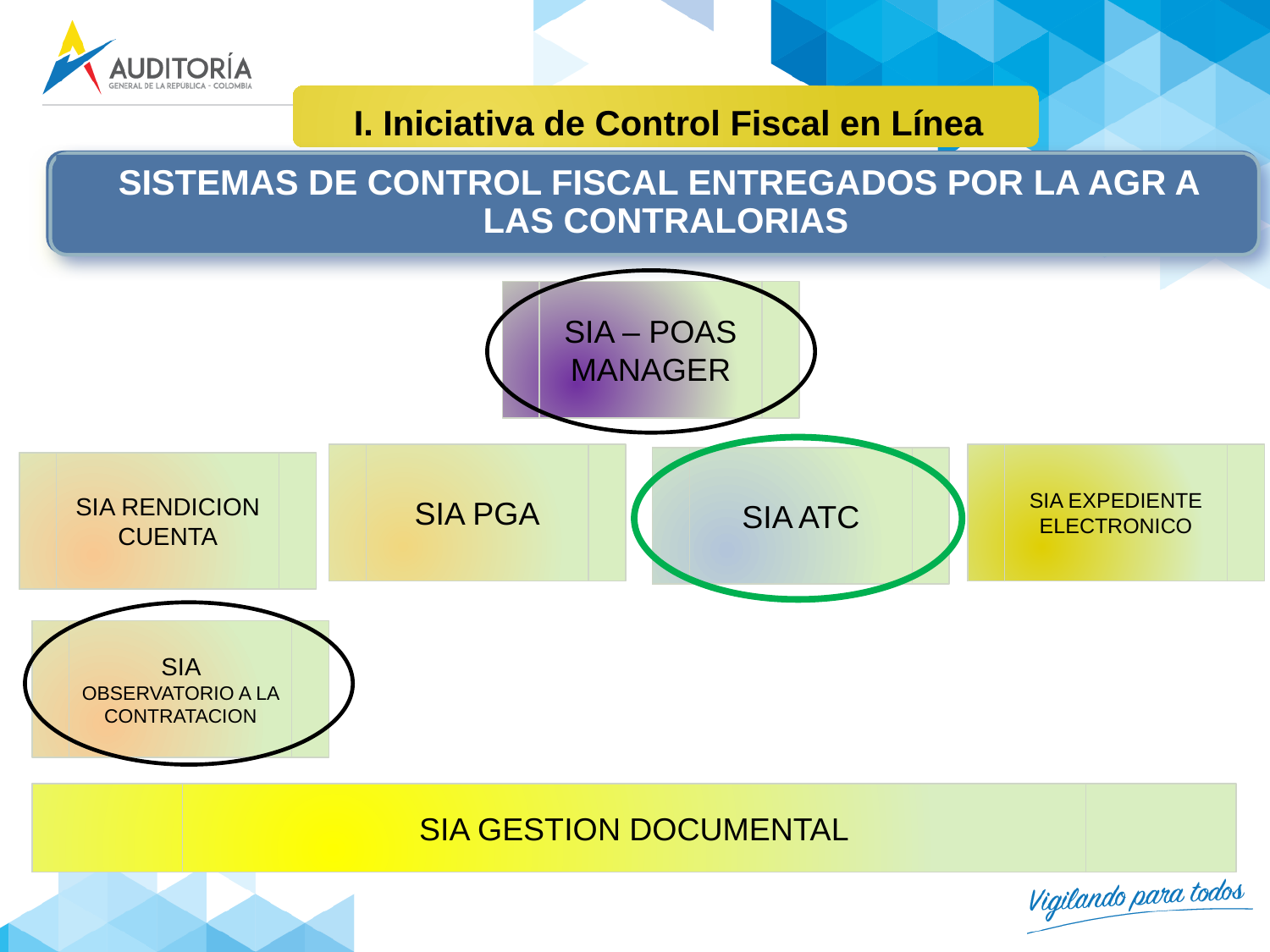

I. Iniciativa de Control Fiscal en Línea

SISTEMAS DE CONTROL FISCAL ENTREGADOS POR LA AGR A LAS CONTRALORIAS

SIA – POAS MANAGER

SIA PGA
SIA EXPEDIENTE ELECTRONICO
SIA ATC
SIA RENDICION CUENTA

SIA OBSERVATORIO A LA CONTRATACION
SIA GESTION DOCUMENTAL